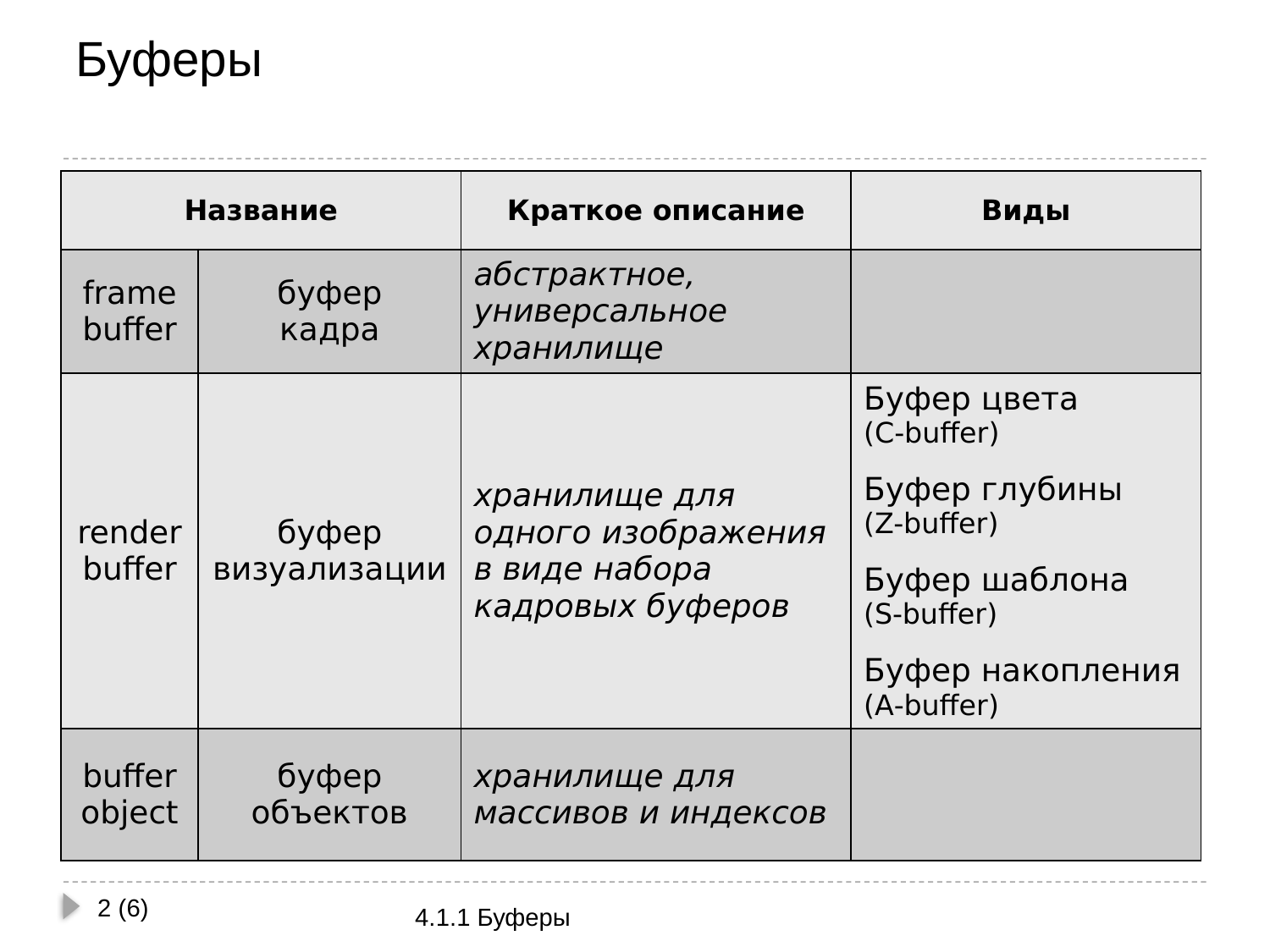

# Буферы
| Название |  | Краткое описание | Виды |
| --- | --- | --- | --- |
| frame buffer | буфер кадра | абстрактное, универсальное хранилище |  |
| render buffer | буфер визуализации | хранилище для одного изображения в виде набора кадровых буферов | Буфер цвета (C-buffer) Буфер глубины (Z-buffer) Буфер шаблона (S-buffer) Буфер накопления (А-buffer) |
| buffer object | буфер объектов | хранилище для массивов и индексов |  |
2 (6)
4.1.1 Буферы